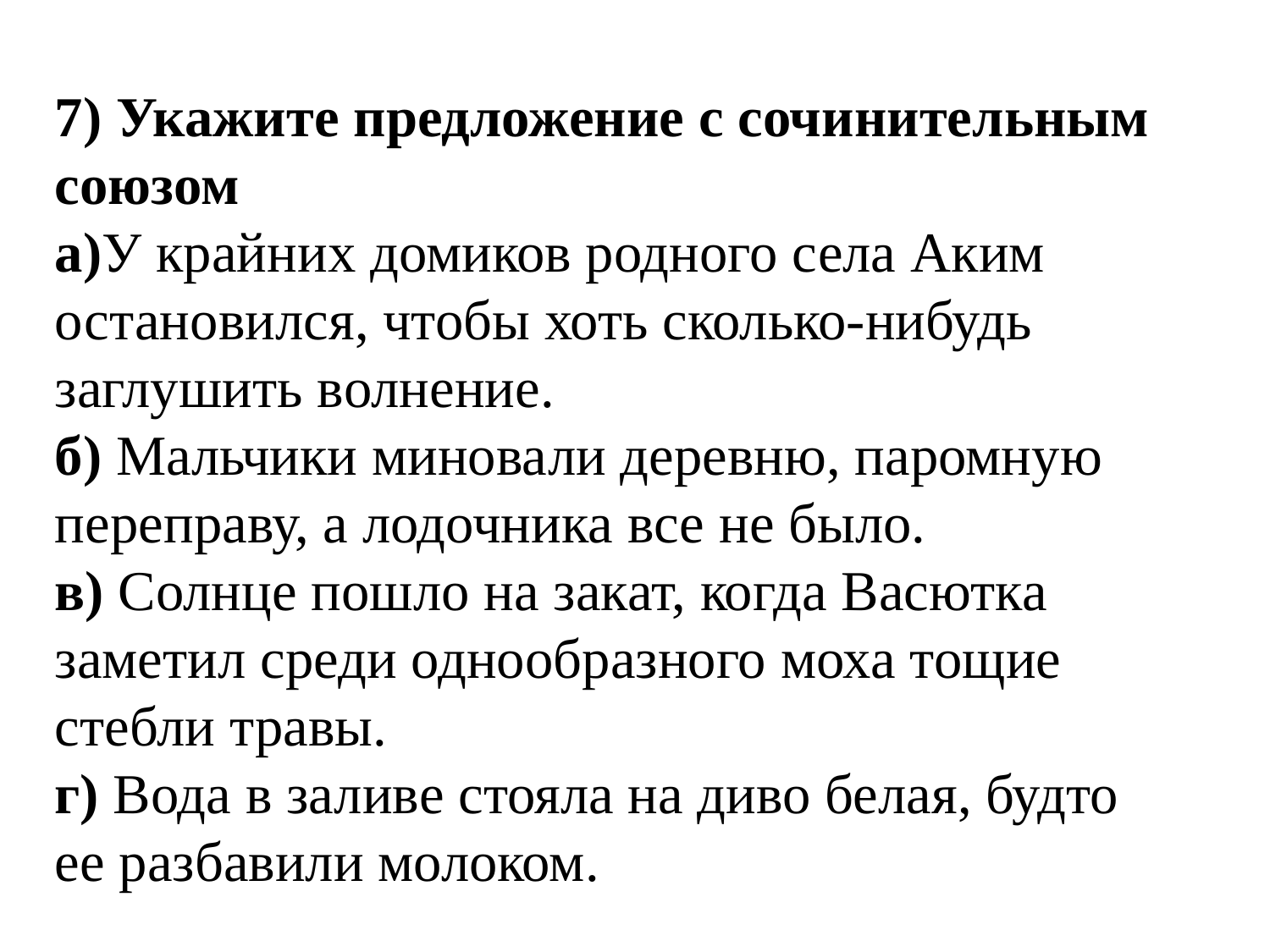

7) Укажите предложение с сочинительным союзом
а)У крайних домиков родного села Аким остановился, чтобы хоть сколько-нибудь заглушить волнение.
б) Мальчики миновали деревню, паромную переправу, а лодочника все не было.
в) Солнце пошло на закат, когда Васютка заметил среди однообразного моха тощие стебли травы.
г) Вода в заливе стояла на диво белая, будто
ее разбавили молоком.